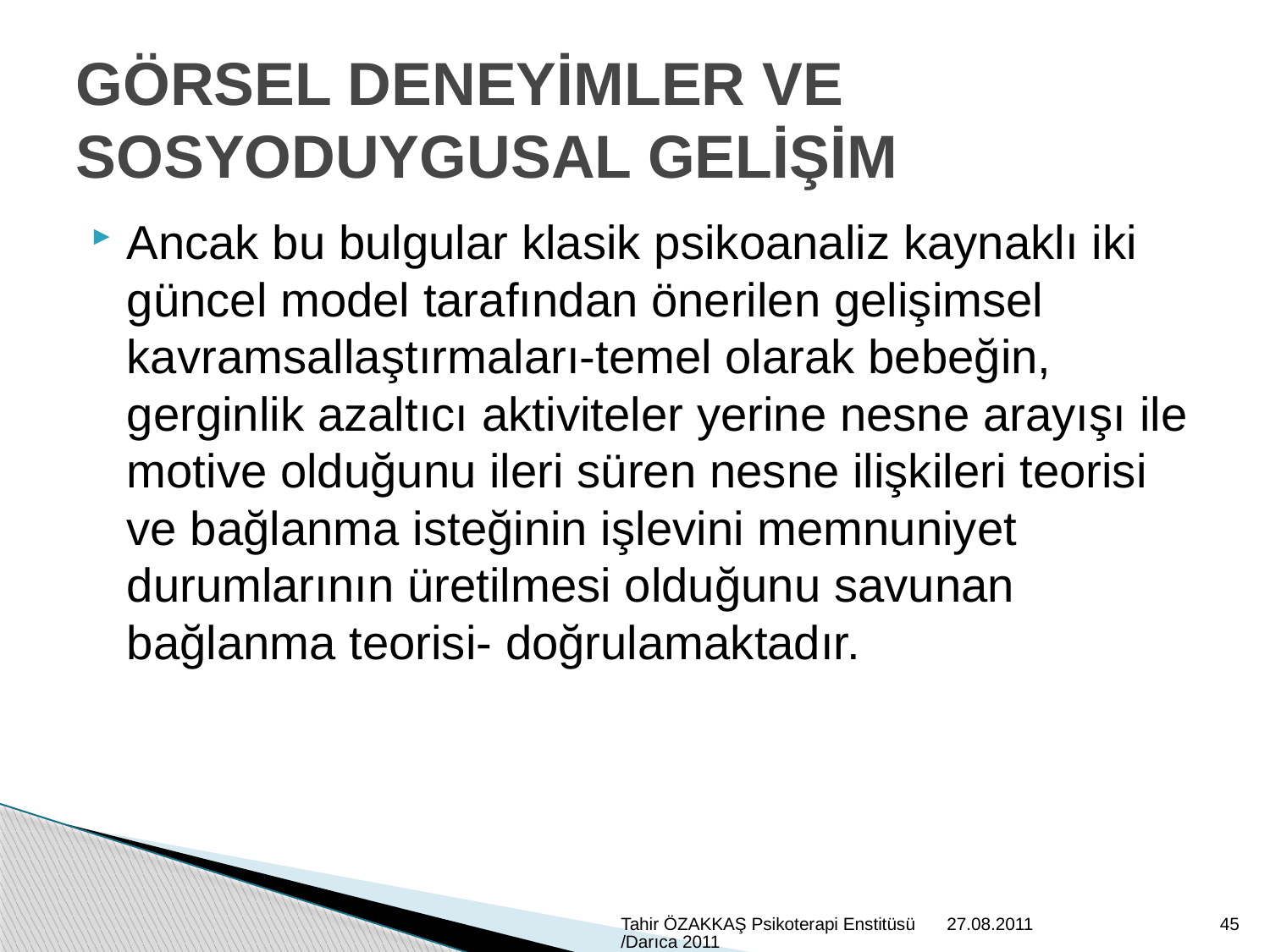

# GÖRSEL DENEYİMLER VE SOSYODUYGUSAL GELİŞİM
Ancak bu bulgular klasik psikoanaliz kaynaklı iki güncel model tarafından önerilen gelişimsel kavramsallaştırmaları-temel olarak bebeğin, gerginlik azaltıcı aktiviteler yerine nesne arayışı ile motive olduğunu ileri süren nesne ilişkileri teorisi ve bağlanma isteğinin işlevini memnuniyet durumlarının üretilmesi olduğunu savunan bağlanma teorisi- doğrulamaktadır.
Tahir ÖZAKKAŞ Psikoterapi Enstitüsü /Darıca 2011
27.08.2011
45